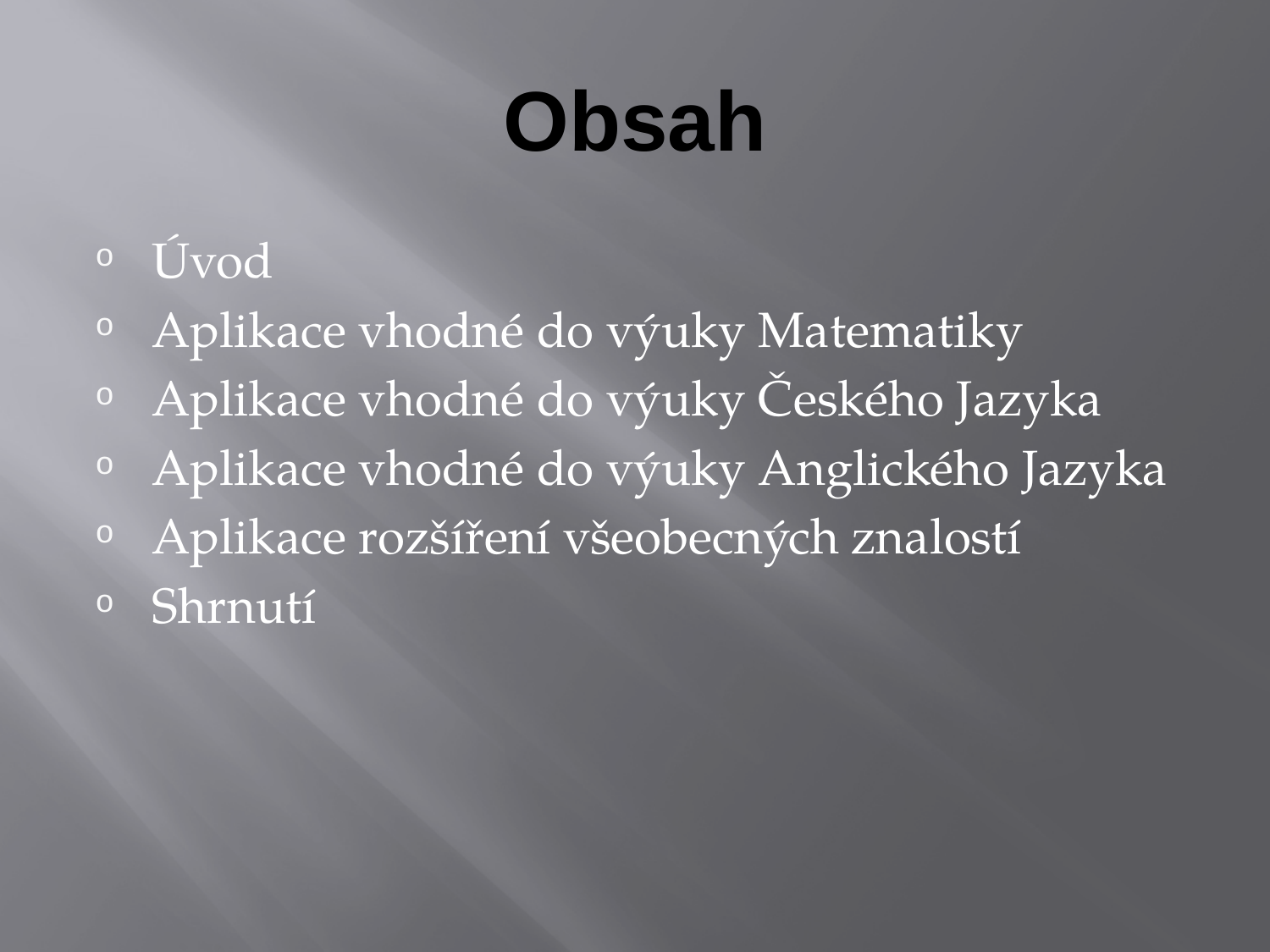

# Obsah
Úvod
Aplikace vhodné do výuky Matematiky
Aplikace vhodné do výuky Českého Jazyka
Aplikace vhodné do výuky Anglického Jazyka
Aplikace rozšíření všeobecných znalostí
Shrnutí